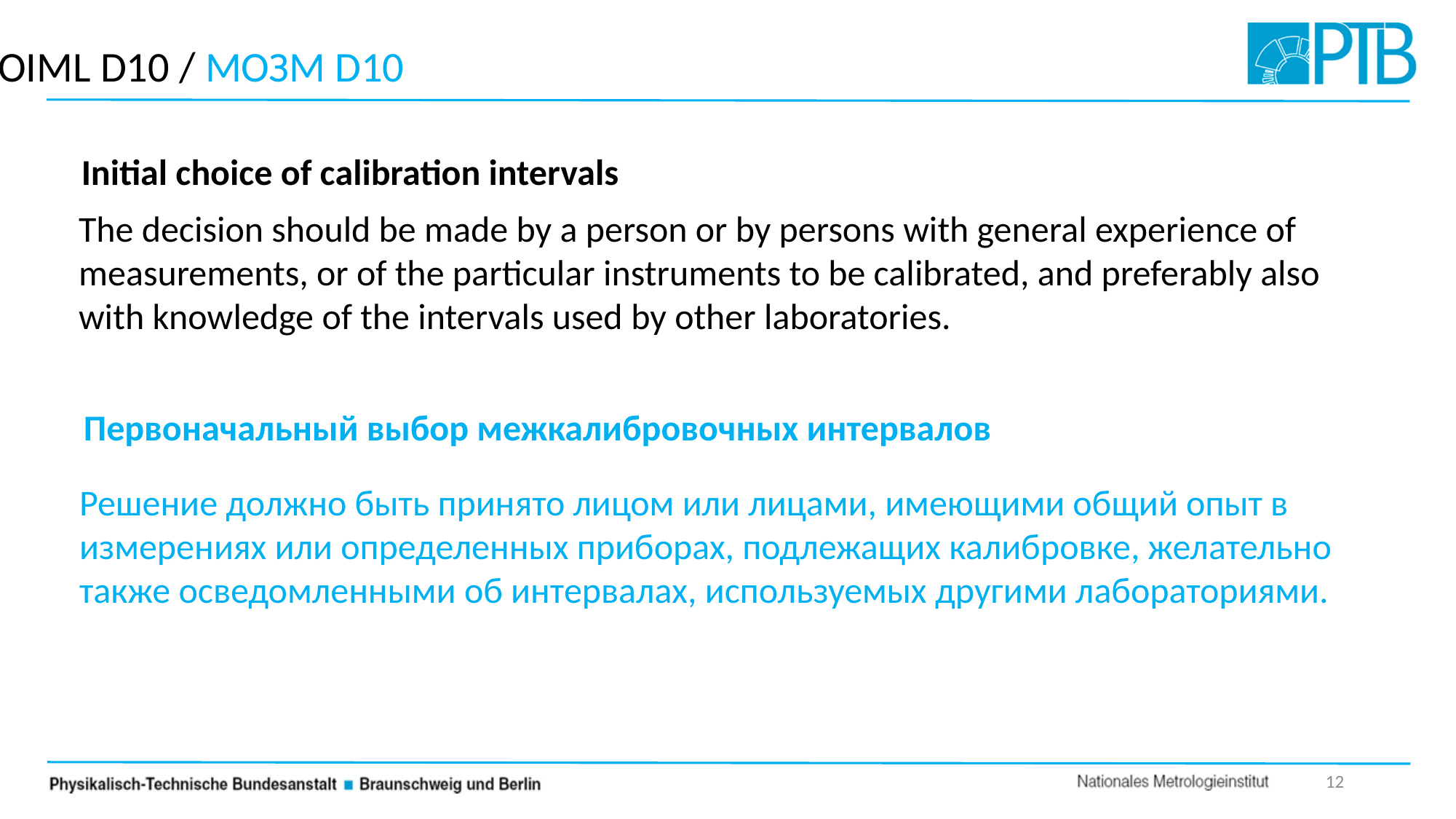

OIML D10 / МОЗМ D10
Initial choice of calibration intervals
The decision should be made by a person or by persons with general experience of measurements, or of the particular instruments to be calibrated, and preferably also with knowledge of the intervals used by other laboratories.
Первоначальный выбор межкалибровочных интервалов
Решение должно быть принято лицом или лицами, имеющими общий опыт в измерениях или определенных приборах, подлежащих калибровке, желательно также осведомленными об интервалах, используемых другими лабораториями.
12